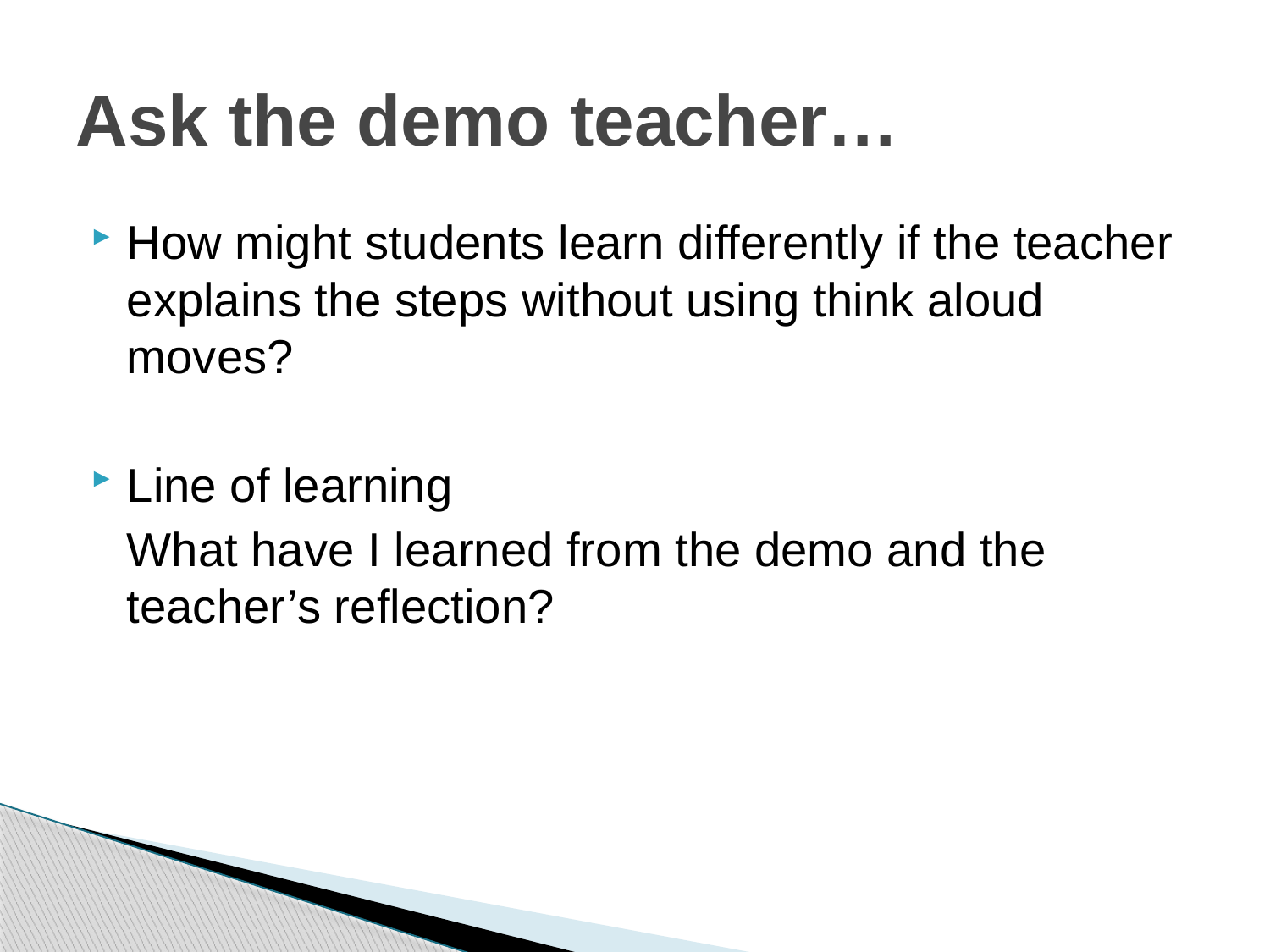

# Ask the demo teacher…
How might students learn differently if the teacher explains the steps without using think aloud moves?

Line of learning
	What have I learned from the demo and the teacher’s reflection?